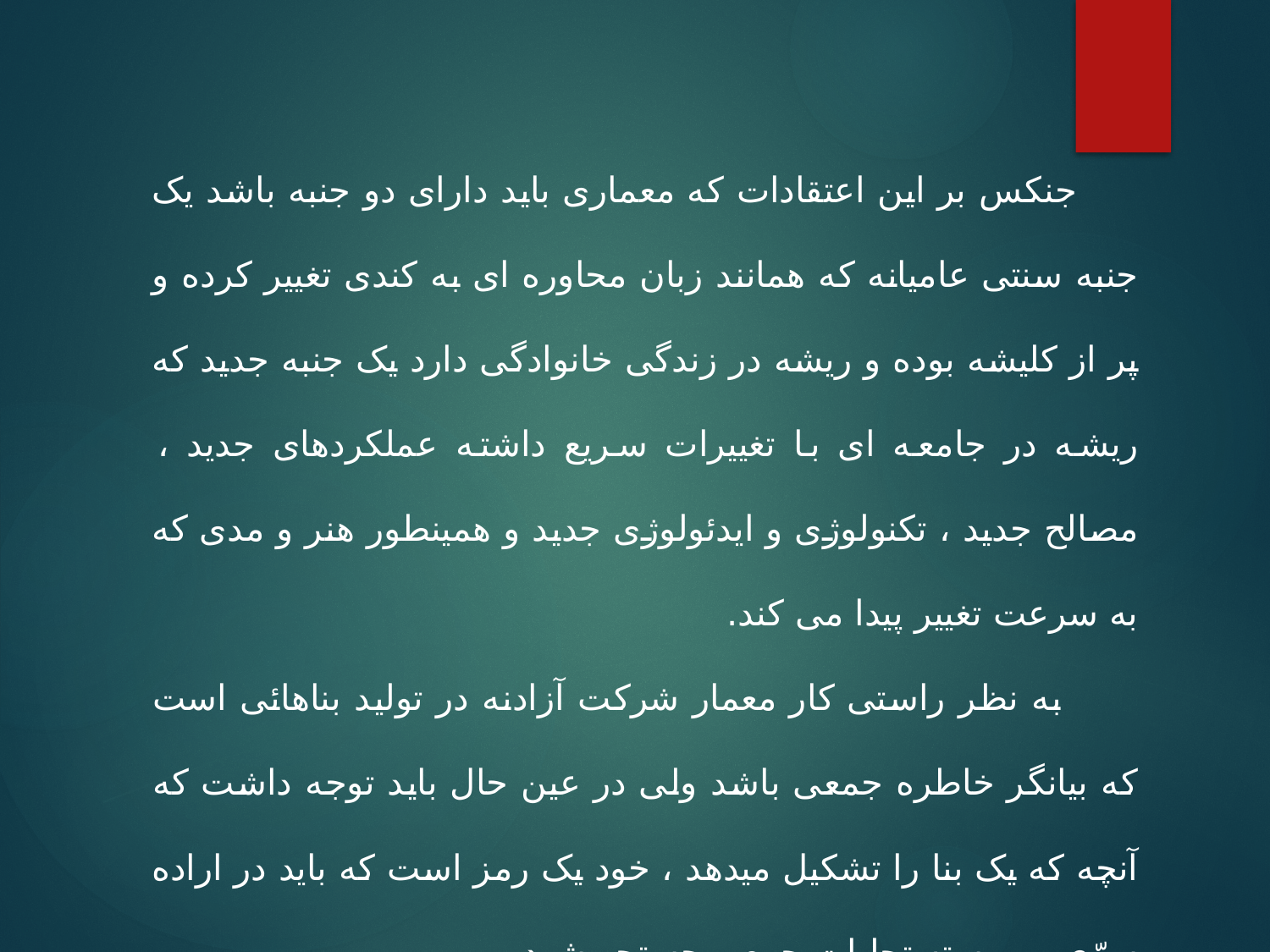

جنکس بر این اعتقادات که معماری باید دارای دو جنبه باشد یک جنبه سنتی عامیانه که همانند زبان محاوره ای به کندی تغییر کرده و پر از کلیشه بوده و ریشه در زندگی خانوادگی دارد یک جنبه جدید که ریشه در جامعه ای با تغییرات سریع داشته عملکردهای جدید ، مصالح جدید ، تکنولوژی و ایدئولوژی جدید و همینطور هنر و مدی که به سرعت تغییر پیدا می کند.
      به نظر راستی کار معمار شرکت آزادنه در تولید بناهائی است که بیانگر خاطره جمعی باشد ولی در عین حال باید توجه داشت که آنچه که یک بنا را تشکیل میدهد ، خود یک رمز است که باید در اراده سرّی و پیوسته تجلیات جمعی جستجو شود.